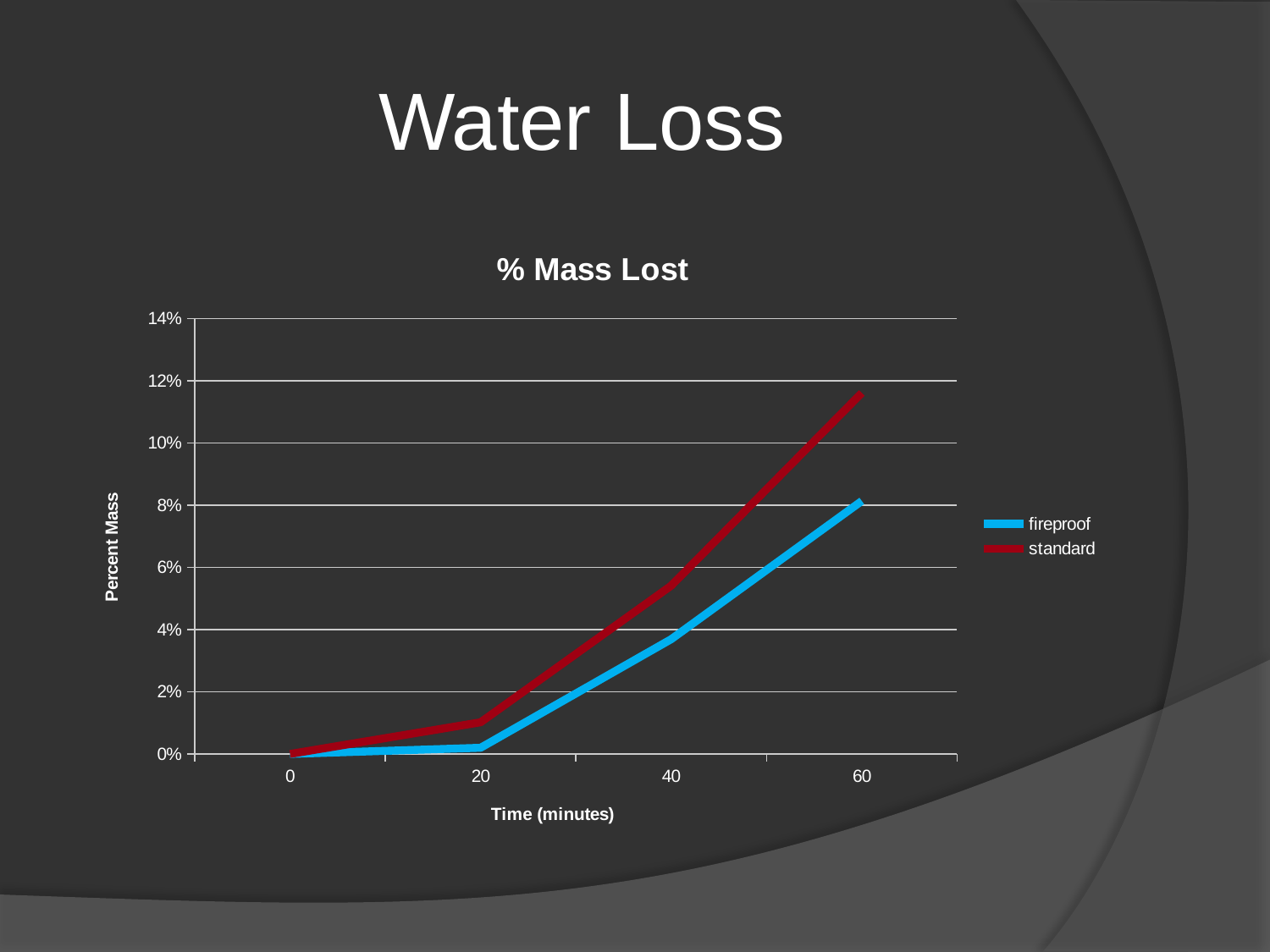

# Water Loss

### Chart: % Mass Lost

| Category | fireproof | standard |
|---|---|---|
| 0 | 0.0 | 0.0 |
| 20 | 0.001987532749119203 | 0.010185316169189322 |
| 40 | 0.036889332003988085 | 0.054111330884430583 |
| 60 | 0.08135689313049226 | 0.11611010199804389 |